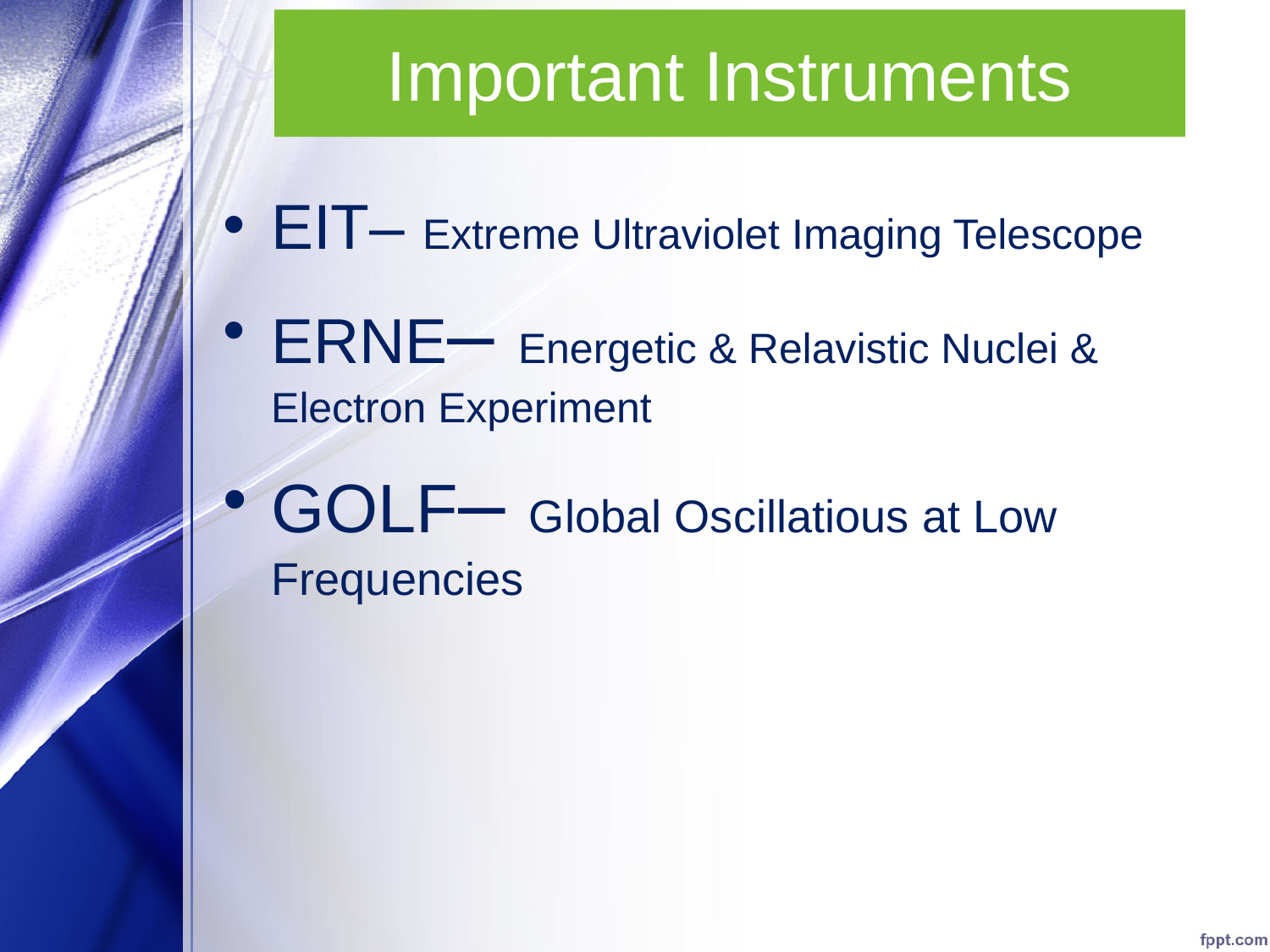

# Important Instruments
EIT– Extreme Ultraviolet Imaging Telescope
ERNE– Energetic & Relavistic Nuclei & Electron Experiment
GOLF– Global Oscillatious at Low Frequencies